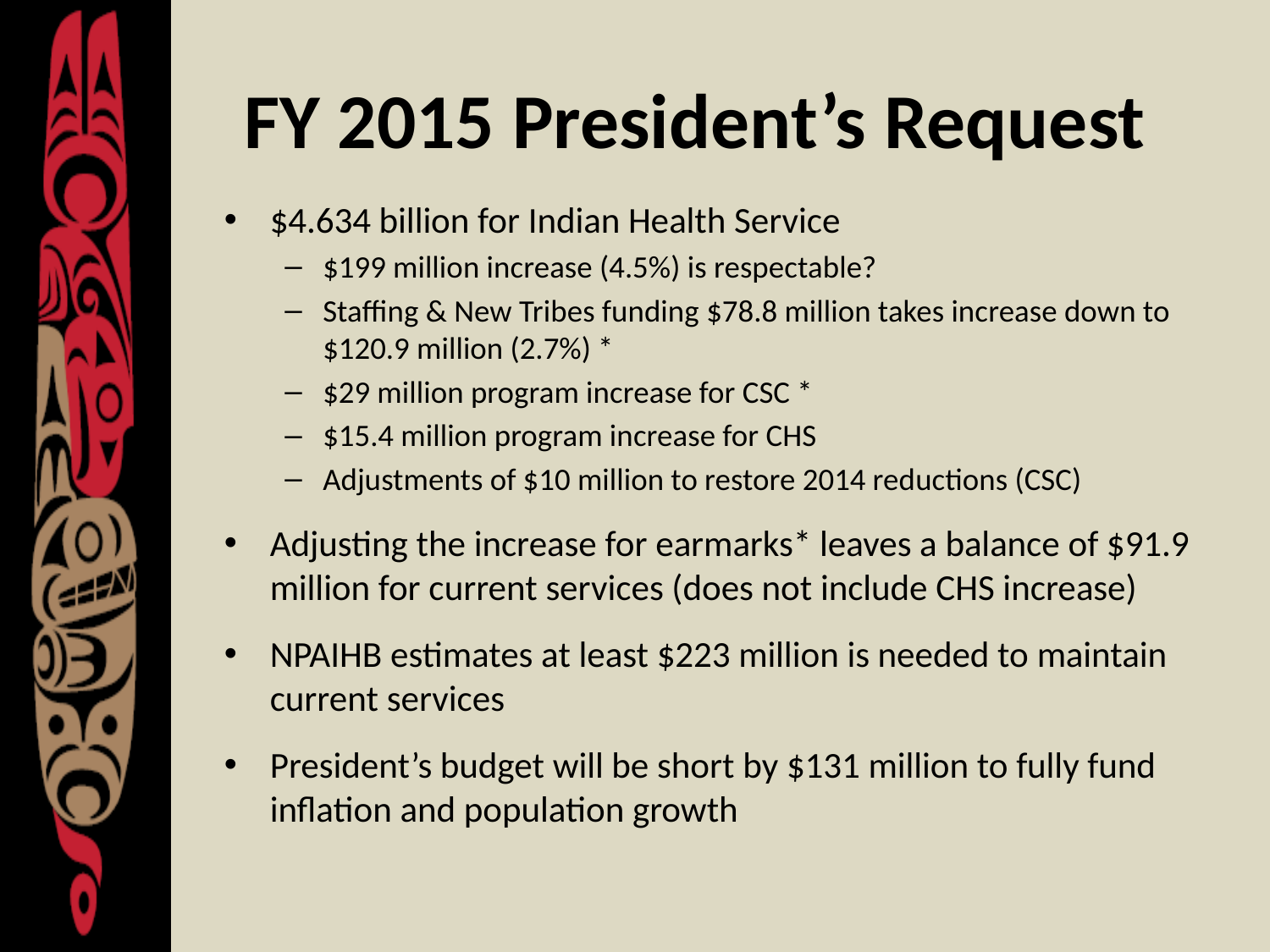

# FY 2015 President’s Request
$4.634 billion for Indian Health Service
$199 million increase (4.5%) is respectable?
Staffing & New Tribes funding $78.8 million takes increase down to $120.9 million (2.7%) *
$29 million program increase for CSC *
$15.4 million program increase for CHS
Adjustments of $10 million to restore 2014 reductions (CSC)
Adjusting the increase for earmarks* leaves a balance of $91.9 million for current services (does not include CHS increase)
NPAIHB estimates at least $223 million is needed to maintain current services
President’s budget will be short by $131 million to fully fund inflation and population growth